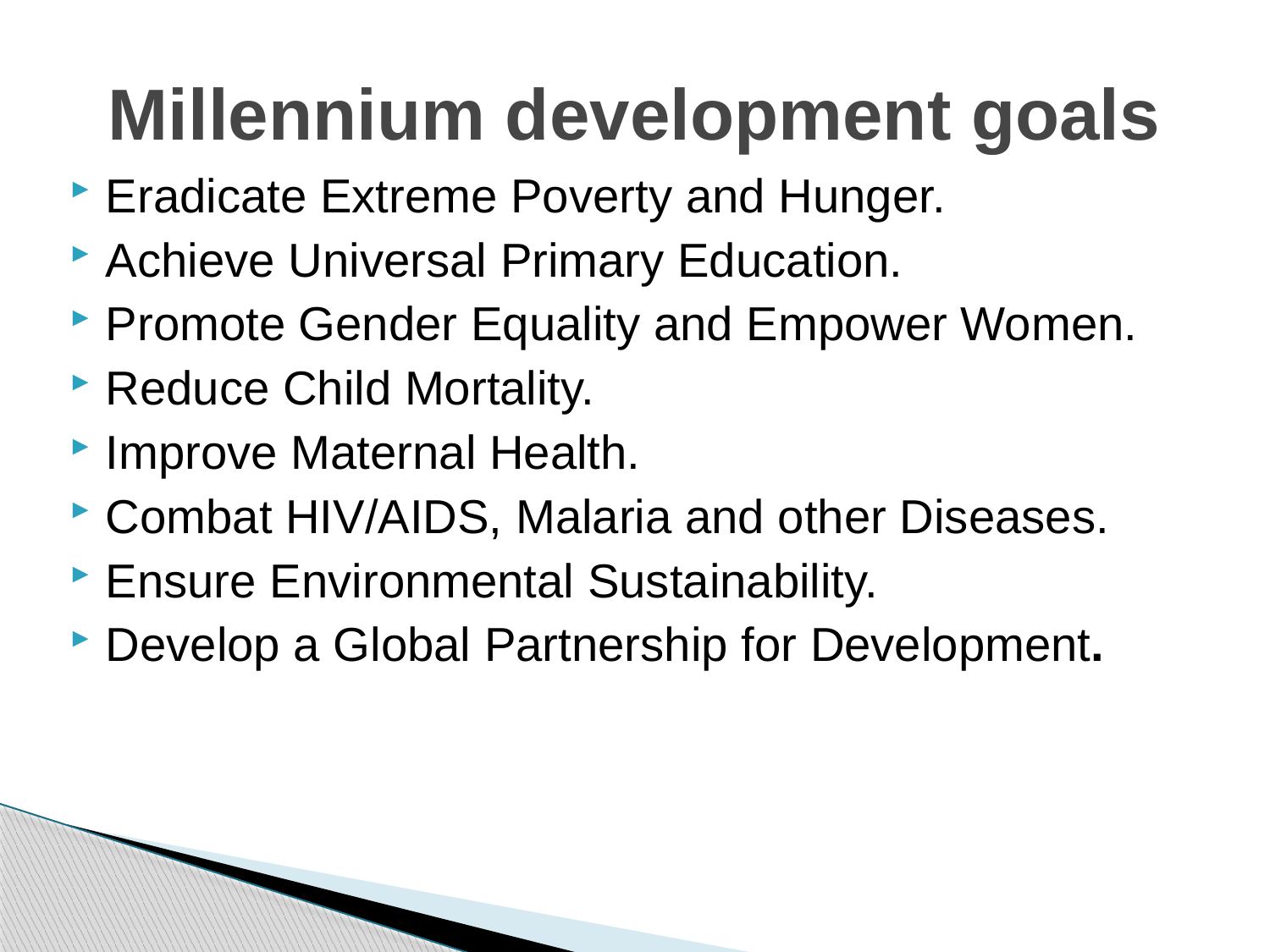

# Millennium development goals
Eradicate Extreme Poverty and Hunger.
Achieve Universal Primary Education.
Promote Gender Equality and Empower Women.
Reduce Child Mortality.
Improve Maternal Health.
Combat HIV/AIDS, Malaria and other Diseases.
Ensure Environmental Sustainability.
Develop a Global Partnership for Development.